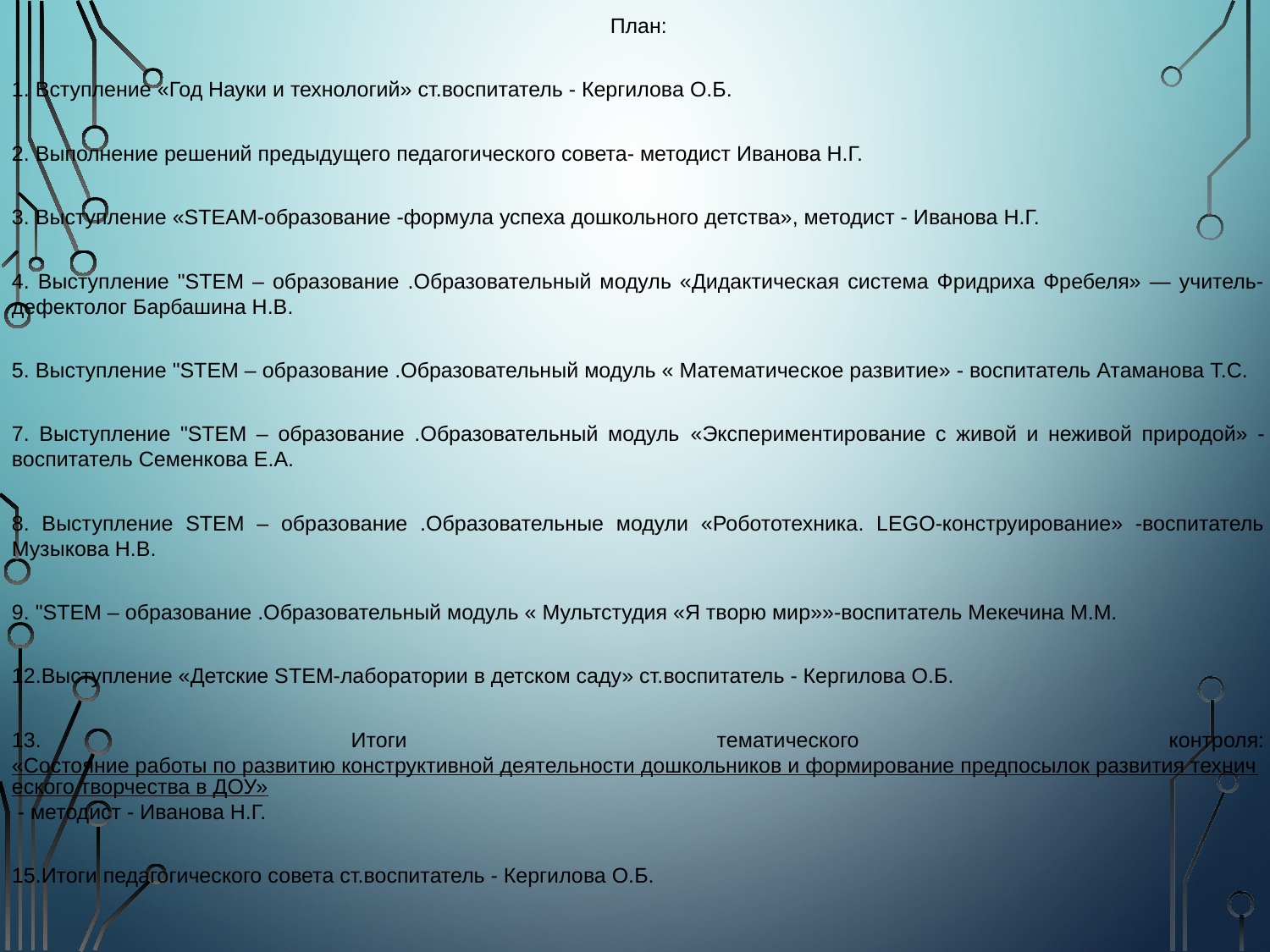

План:
1. Вступление «Год Науки и технологий» ст.воспитатель - Кергилова О.Б.
2. Выполнение решений предыдущего педагогического совета- методист Иванова Н.Г.
3. Выступление «STEAM-образование -формула успеха дошкольного детства», методист - Иванова Н.Г.
4. Выступление "STEM – образование .Образовательный модуль «Дидактическая система Фридриха Фребеля» — учитель-дефектолог Барбашина Н.В.
5. Выступление "STEM – образование .Образовательный модуль « Математическое развитие» - воспитатель Атаманова Т.С.
7. Выступление "STEM – образование .Образовательный модуль «Экспериментирование с живой и неживой природой» - воспитатель Семенкова Е.А.
8. Выступление STEM – образование .Образовательные модули «Робототехника. LEGO-конструирование» -воспитатель Музыкова Н.В.
9. "STEM – образование .Образовательный модуль « Мультстудия «Я творю мир»»-воспитатель Мекечина М.М.
12.Выступление «Детские STEM-лаборатории в детском саду» ст.воспитатель - Кергилова О.Б.
13. Итоги тематического контроля: «Состояние работы по развитию конструктивной деятельности дошкольников и формирование предпосылок развития технического творчества в ДОУ» - методист - Иванова Н.Г.
15.Итоги педагогического совета ст.воспитатель - Кергилова О.Б.